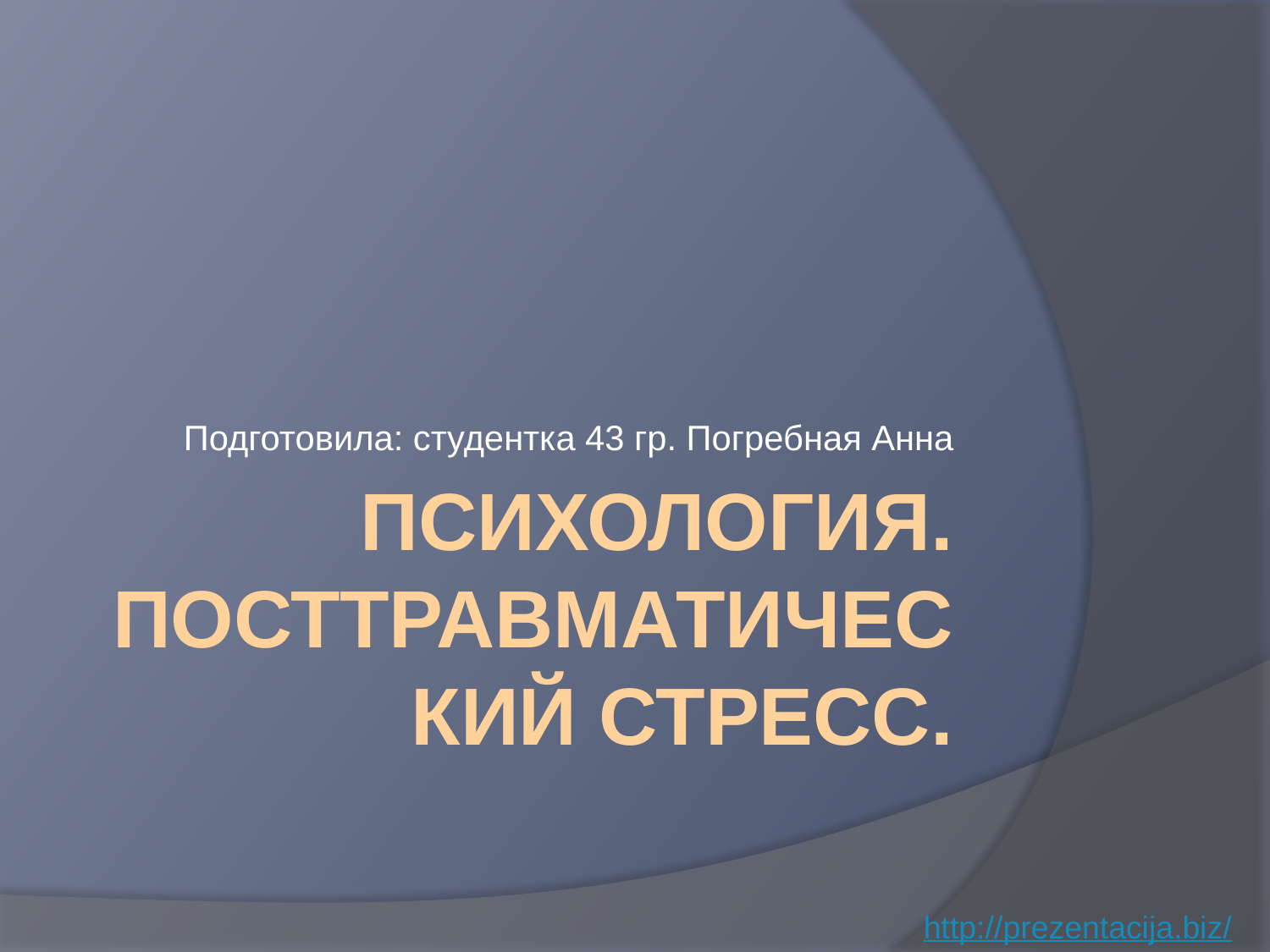

Подготовила: студентка 43 гр. Погребная Анна
# Психология. Посттравматический стресс.
http://prezentacija.biz/